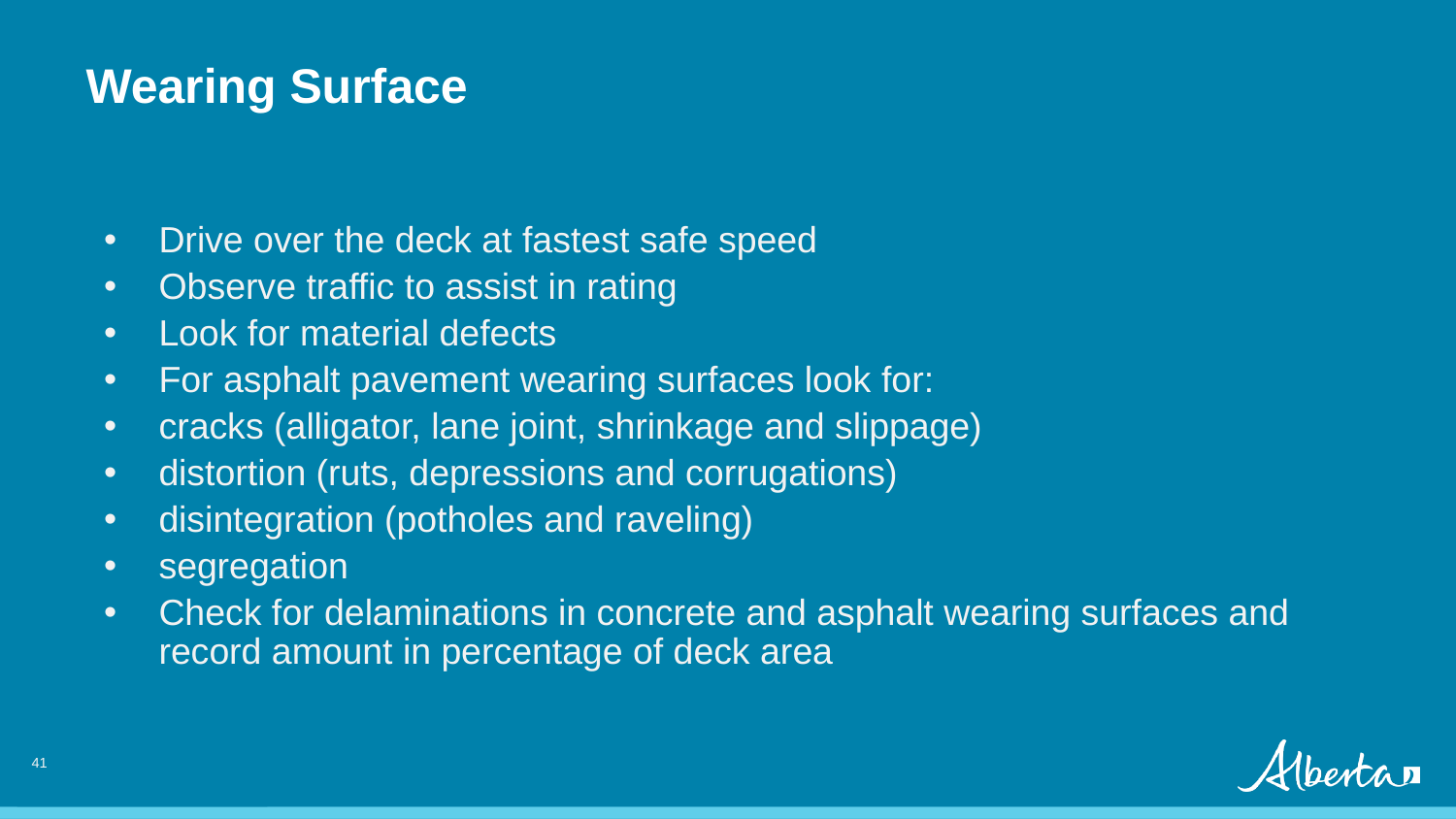

Wearing Surface
Drive over the deck at fastest safe speed
Observe traffic to assist in rating
Look for material defects
For asphalt pavement wearing surfaces look for:
cracks (alligator, lane joint, shrinkage and slippage)
distortion (ruts, depressions and corrugations)
disintegration (potholes and raveling)
segregation
Check for delaminations in concrete and asphalt wearing surfaces and record amount in percentage of deck area
41